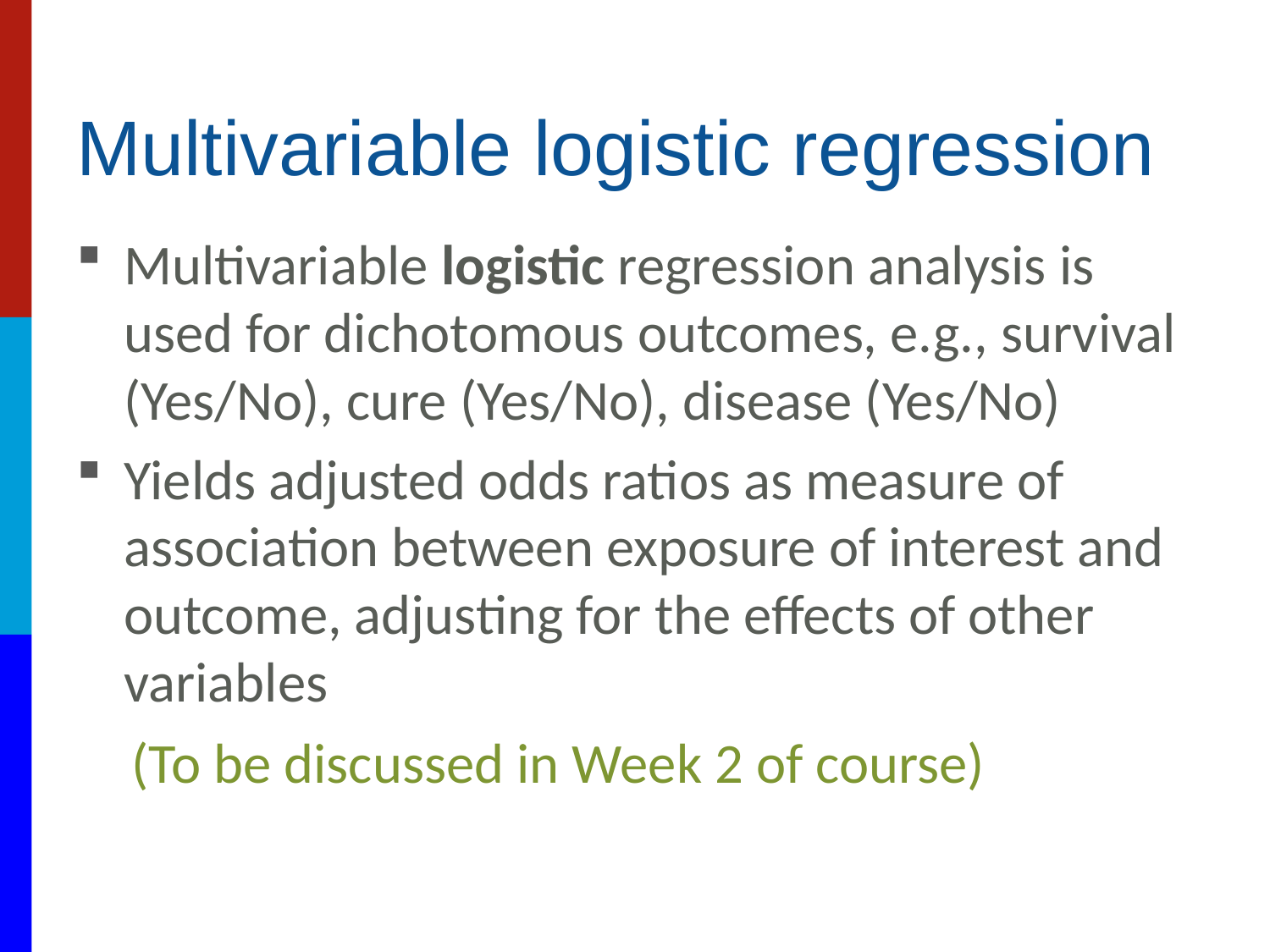

# Multivariable logistic regression
Multivariable logistic regression analysis is used for dichotomous outcomes, e.g., survival (Yes/No), cure (Yes/No), disease (Yes/No)
Yields adjusted odds ratios as measure of association between exposure of interest and outcome, adjusting for the effects of other variables
(To be discussed in Week 2 of course)